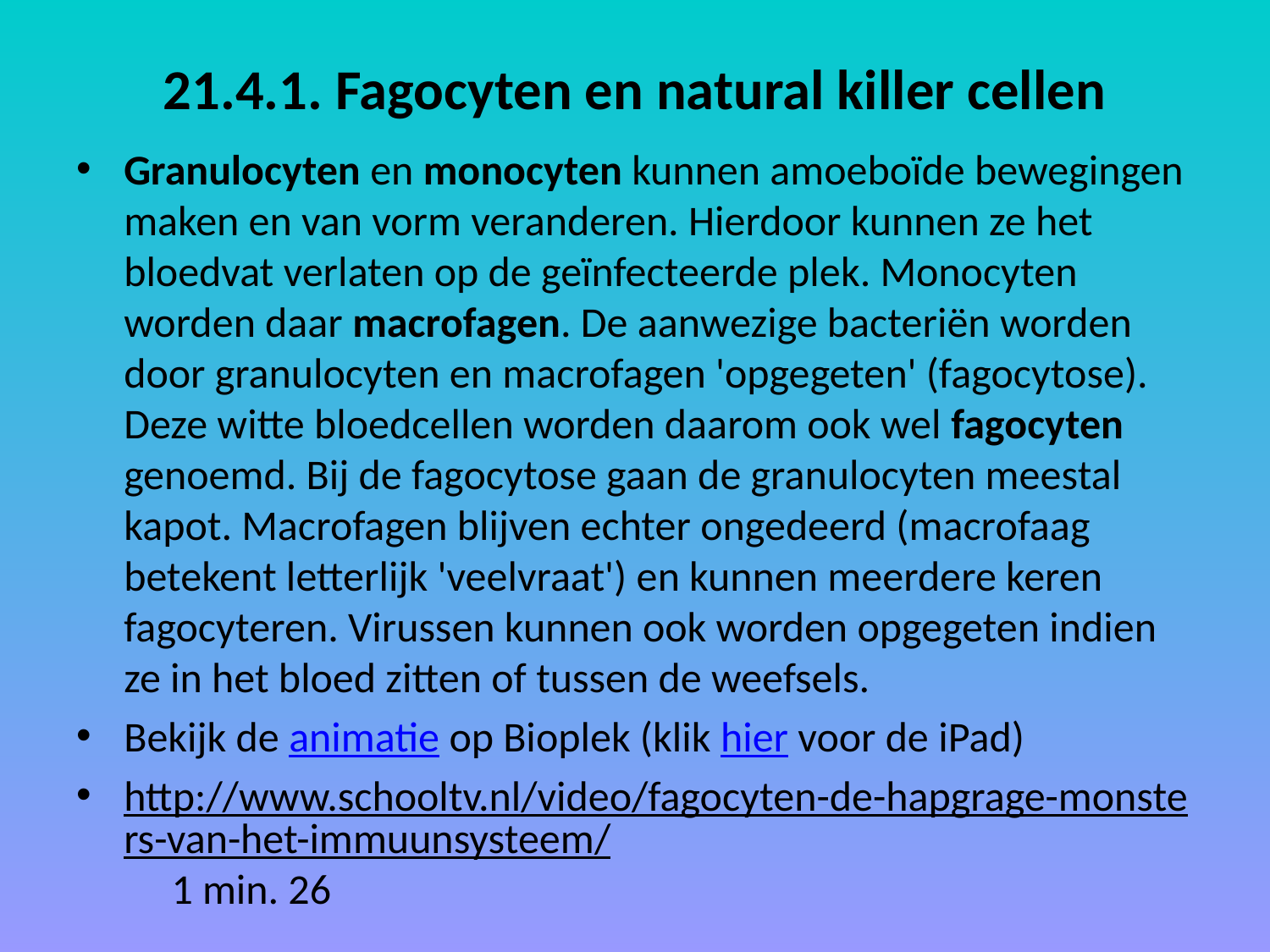

# 21.4.1. Fagocyten en natural killer cellen
Granulocyten en monocyten kunnen amoeboïde bewegingen maken en van vorm veranderen. Hierdoor kunnen ze het bloedvat verlaten op de geïnfecteerde plek. Monocyten worden daar macrofagen. De aanwezige bacteriën worden door granulocyten en macrofagen 'opgegeten' (fagocytose). Deze witte bloedcellen worden daarom ook wel fagocyten genoemd. Bij de fagocytose gaan de granulocyten meestal kapot. Macrofagen blijven echter ongedeerd (macrofaag betekent letterlijk 'veelvraat') en kunnen meerdere keren fagocyteren. Virussen kunnen ook worden opgegeten indien ze in het bloed zitten of tussen de weefsels.
Bekijk de animatie op Bioplek (klik hier voor de iPad)
http://www.schooltv.nl/video/fagocyten-de-hapgrage-monsters-van-het-immuunsysteem/     1 min. 26